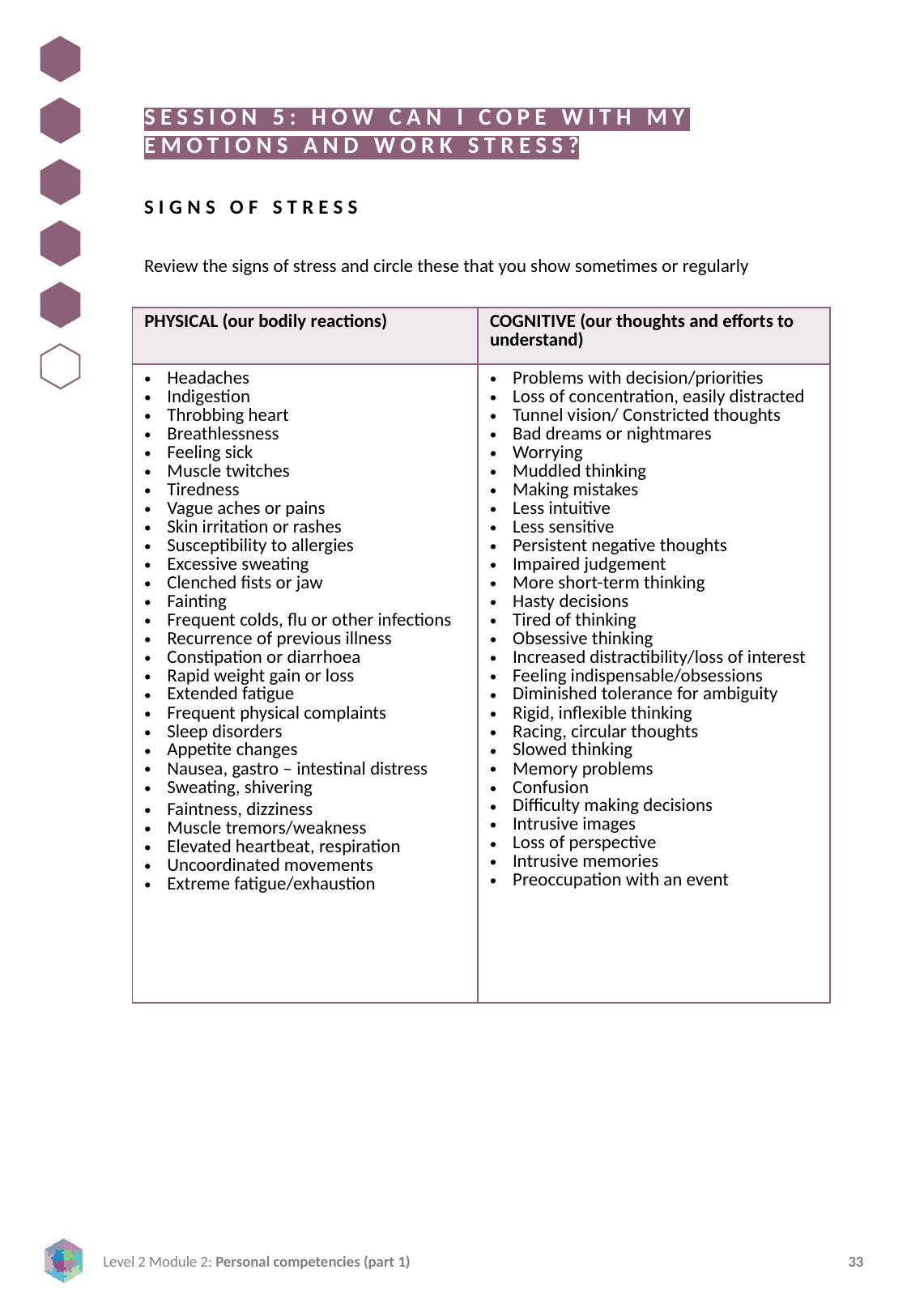

SESSION 5: HOW CAN I COPE WITH MY EMOTIONS AND WORK STRESS?

SIGNS OF STRESS

Review the signs of stress and circle these that you show sometimes or regularly

| PHYSICAL (our bodily reactions) | COGNITIVE (our thoughts and efforts to understand) |
| --- | --- |
| Headaches Indigestion Throbbing heart Breathlessness Feeling sick Muscle twitches Tiredness Vague aches or pains Skin irritation or rashes Susceptibility to allergies Excessive sweating Clenched fists or jaw Fainting Frequent colds, flu or other infections Recurrence of previous illness Constipation or diarrhoea Rapid weight gain or loss Extended fatigue Frequent physical complaints Sleep disorders Appetite changes Nausea, gastro – intestinal distress Sweating, shivering Faintness, dizziness Muscle tremors/weakness Elevated heartbeat, respiration Uncoordinated movements Extreme fatigue/exhaustion | Problems with decision/priorities Loss of concentration, easily distracted Tunnel vision/ Constricted thoughts Bad dreams or nightmares Worrying Muddled thinking Making mistakes Less intuitive Less sensitive Persistent negative thoughts Impaired judgement More short-term thinking Hasty decisions Tired of thinking Obsessive thinking Increased distractibility/loss of interest Feeling indispensable/obsessions Diminished tolerance for ambiguity Rigid, inflexible thinking Racing, circular thoughts Slowed thinking Memory problems Confusion Difficulty making decisions Intrusive images Loss of perspective Intrusive memories Preoccupation with an event |